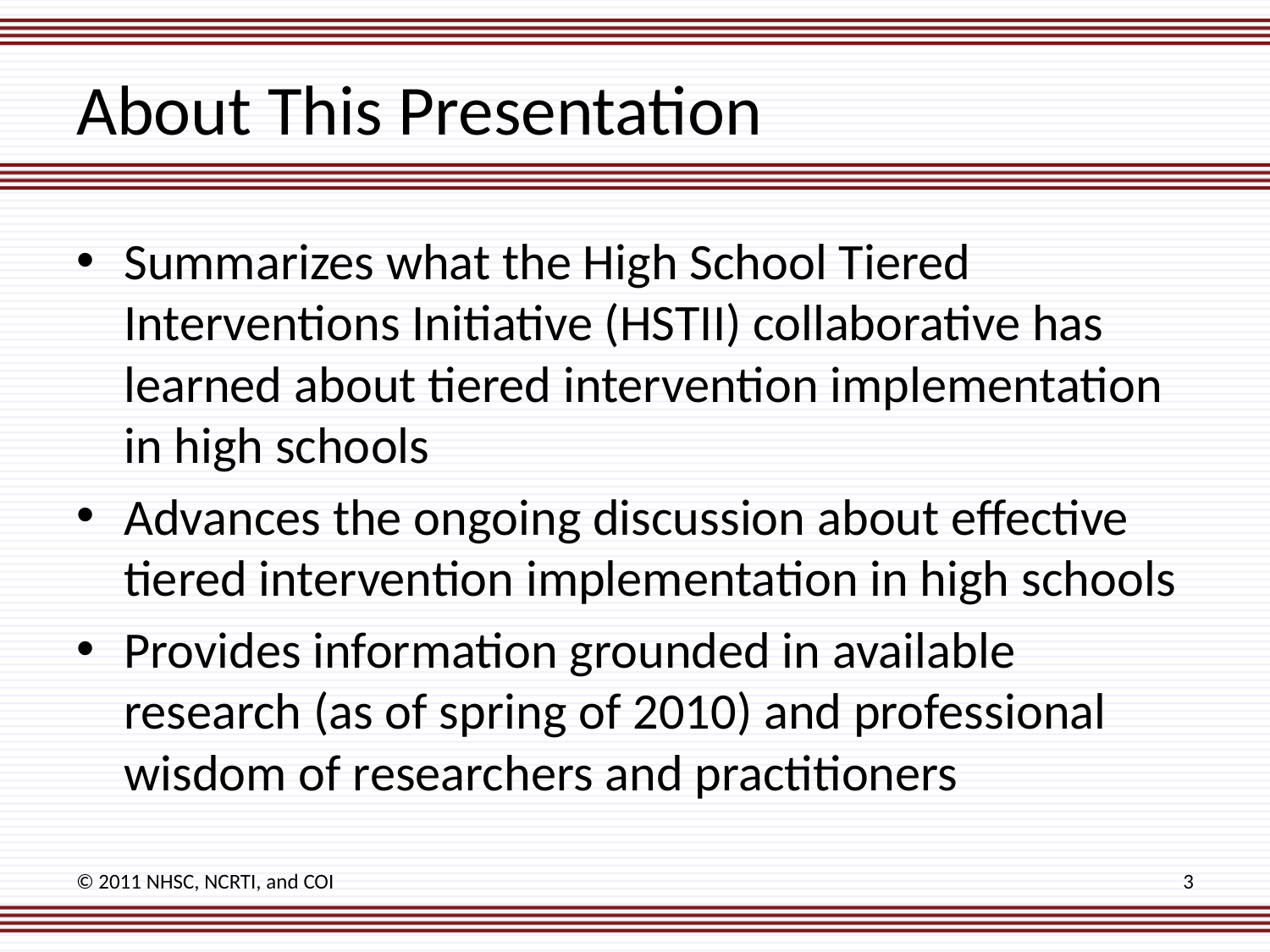

# About This Presentation
Summarizes what the High School Tiered Interventions Initiative (HSTII) collaborative has learned about tiered intervention implementation in high schools
Advances the ongoing discussion about effective tiered intervention implementation in high schools
Provides information grounded in available research (as of spring of 2010) and professional wisdom of researchers and practitioners
© 2011 NHSC, NCRTI, and COI
3